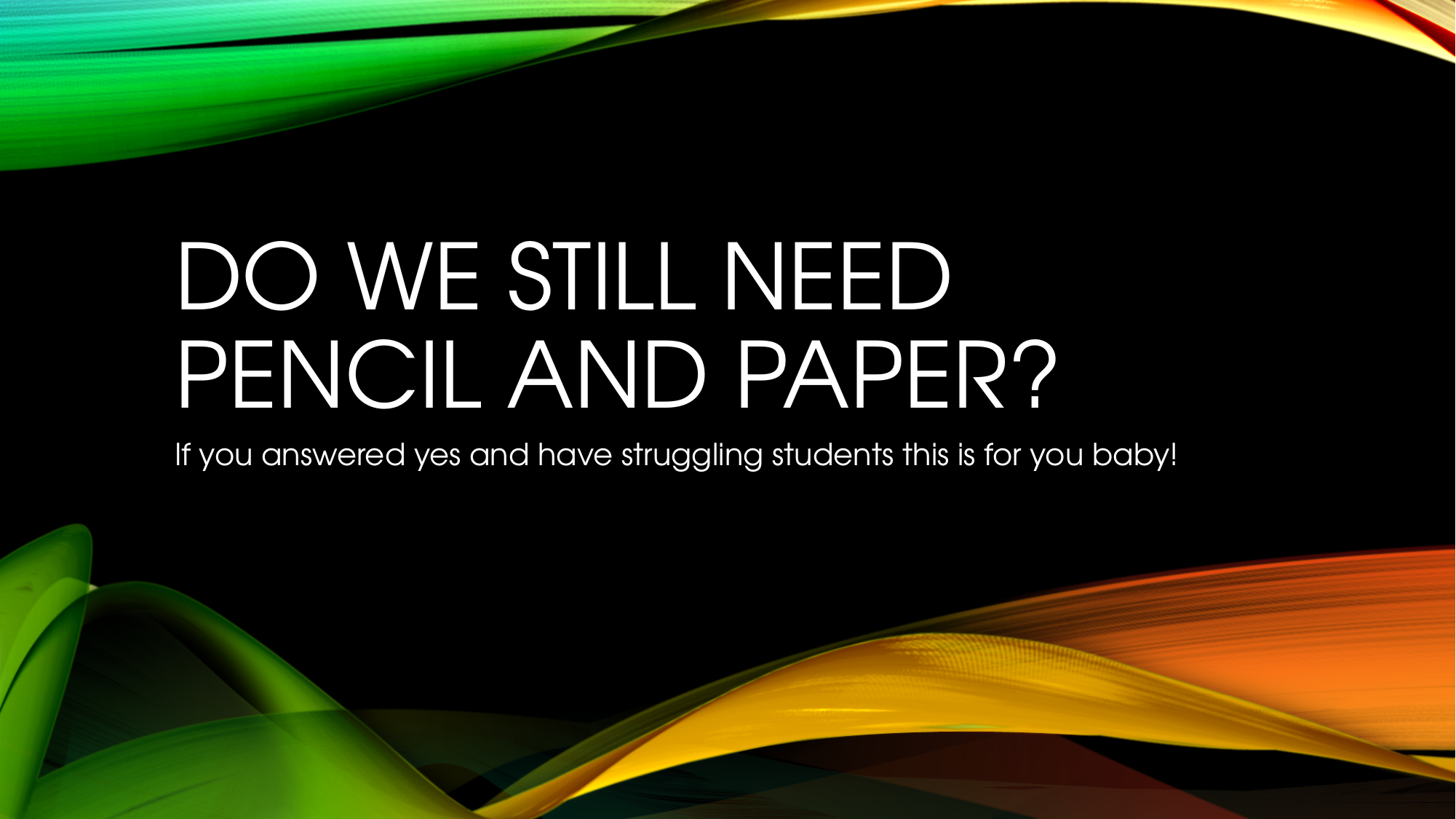

# Do we still need pencil and paper?
If you answered yes and have struggling students this is for you baby!